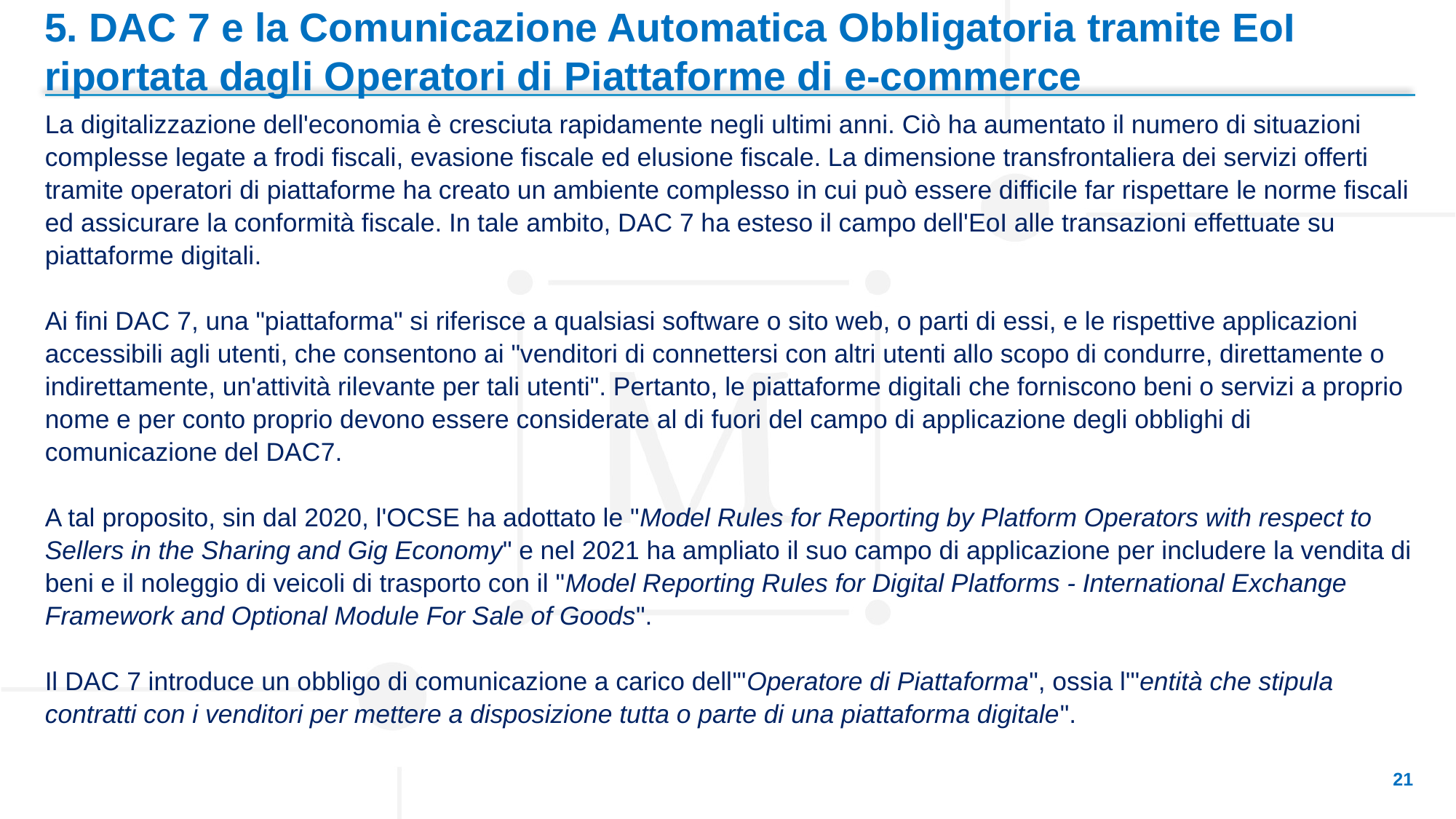

5. DAC 7 e la Comunicazione Automatica Obbligatoria tramite EoI riportata dagli Operatori di Piattaforme di e-commerce
La digitalizzazione dell'economia è cresciuta rapidamente negli ultimi anni. Ciò ha aumentato il numero di situazioni complesse legate a frodi fiscali, evasione fiscale ed elusione fiscale. La dimensione transfrontaliera dei servizi offerti tramite operatori di piattaforme ha creato un ambiente complesso in cui può essere difficile far rispettare le norme fiscali ed assicurare la conformità fiscale. In tale ambito, DAC 7 ha esteso il campo dell'EoI alle transazioni effettuate su piattaforme digitali.

Ai fini DAC 7, una "piattaforma" si riferisce a qualsiasi software o sito web, o parti di essi, e le rispettive applicazioni accessibili agli utenti, che consentono ai "venditori di connettersi con altri utenti allo scopo di condurre, direttamente o indirettamente, un'attività rilevante per tali utenti". Pertanto, le piattaforme digitali che forniscono beni o servizi a proprio nome e per conto proprio devono essere considerate al di fuori del campo di applicazione degli obblighi di comunicazione del DAC7.

A tal proposito, sin dal 2020, l'OCSE ha adottato le "Model Rules for Reporting by Platform Operators with respect to Sellers in the Sharing and Gig Economy" e nel 2021 ha ampliato il suo campo di applicazione per includere la vendita di beni e il noleggio di veicoli di trasporto con il "Model Reporting Rules for Digital Platforms - International Exchange Framework and Optional Module For Sale of Goods".

Il DAC 7 introduce un obbligo di comunicazione a carico dell'"Operatore di Piattaforma", ossia l'"entità che stipula contratti con i venditori per mettere a disposizione tutta o parte di una piattaforma digitale".
21